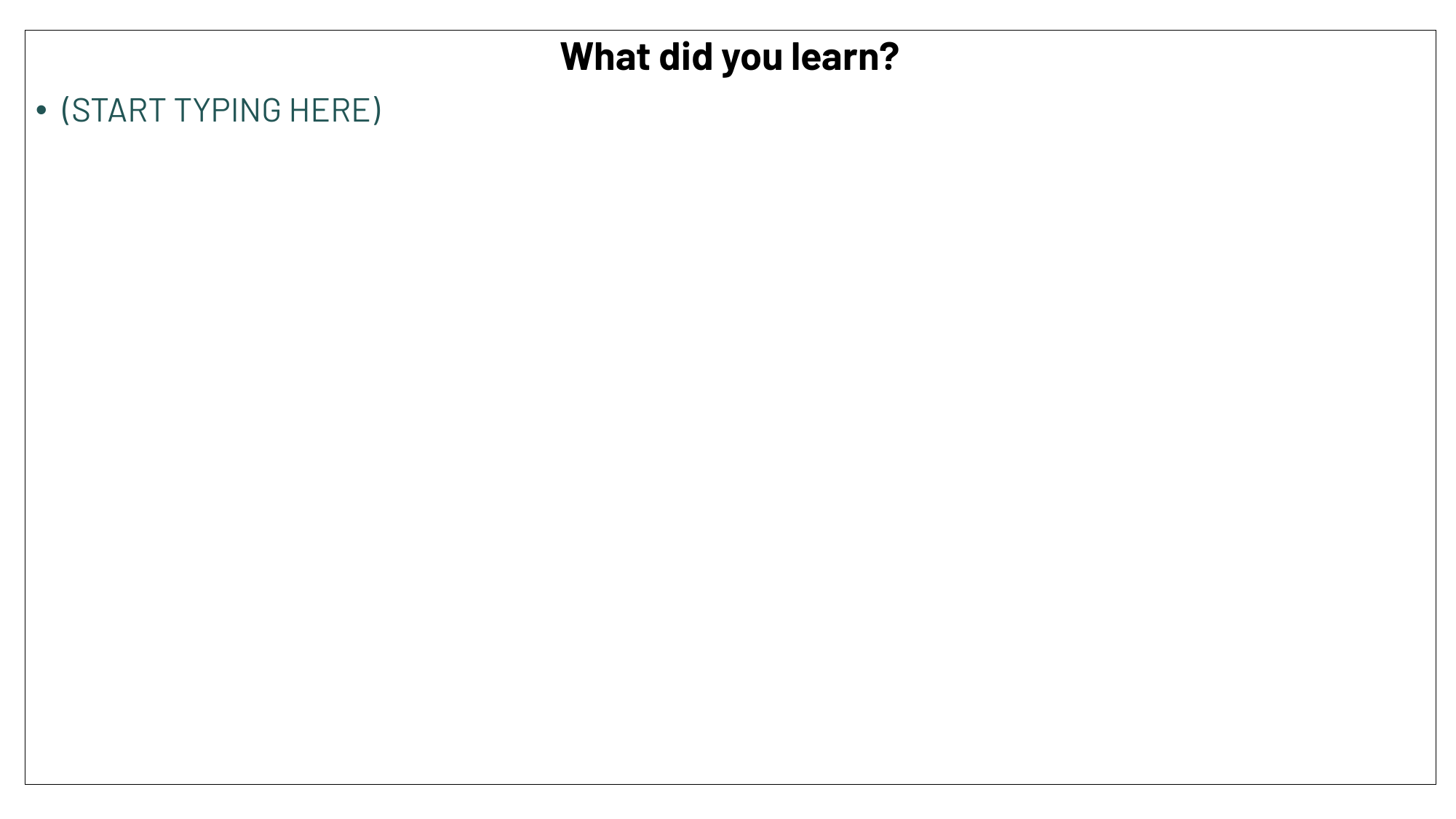

What did you learn?
(START TYPING HERE)